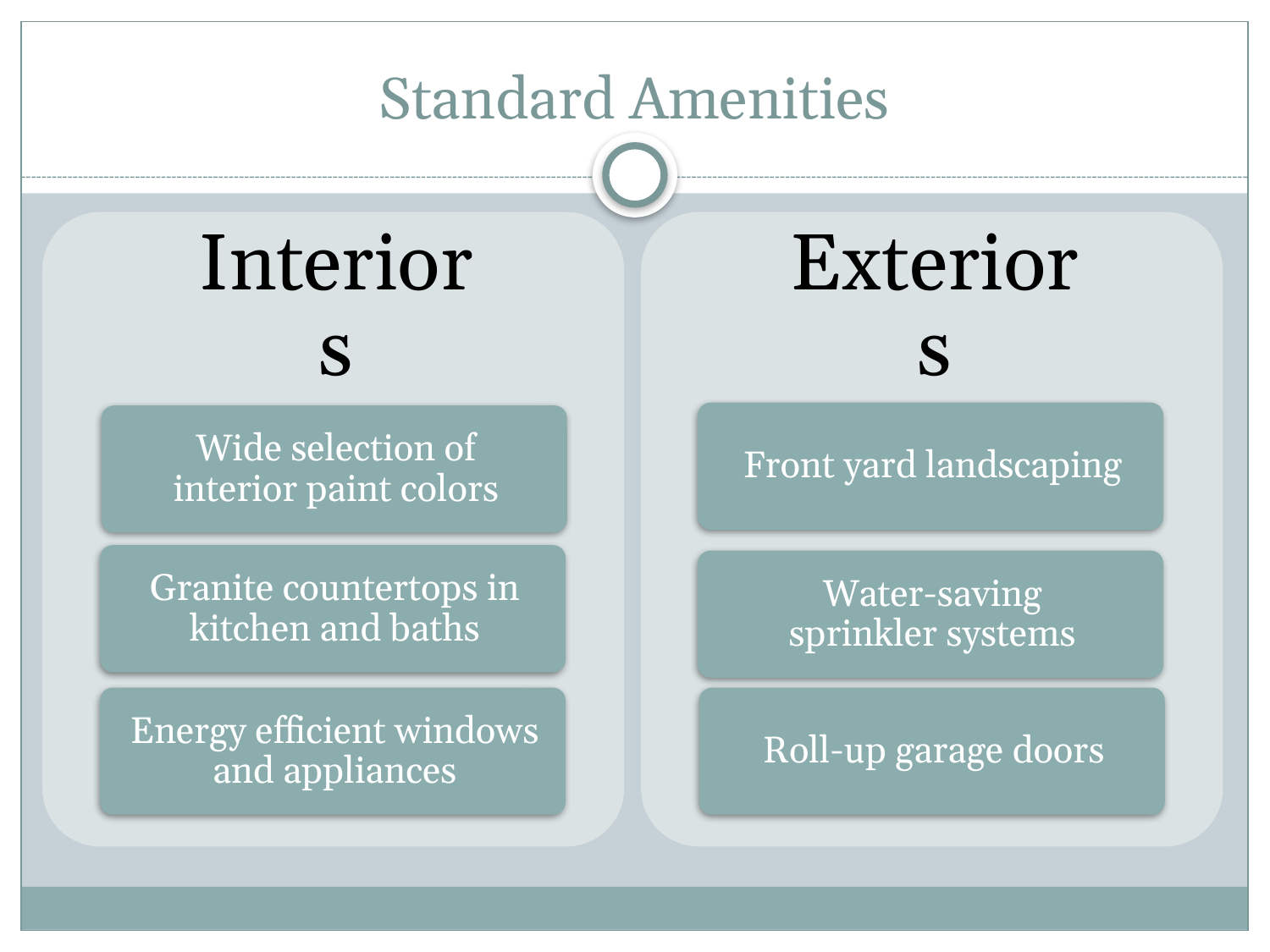

# Standard Amenities
Interiors
Wide selection of interior paint colors
Granite countertops in kitchen and baths
Energy efficient windows and appliances
Exteriors
Front yard landscaping
Water-saving
sprinkler systems
Roll-up garage doors